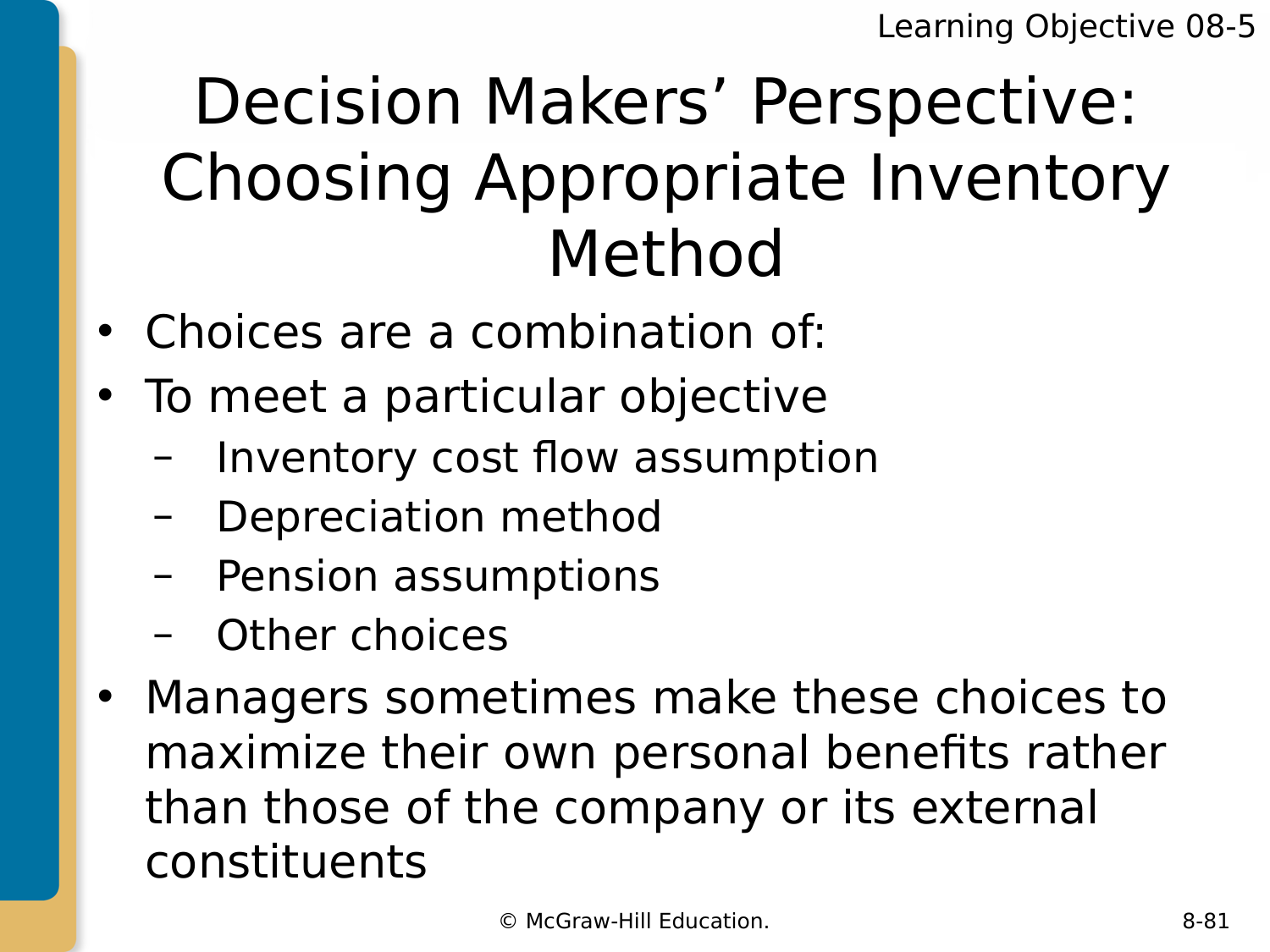

Learning Objective 08-5
# Decision Makers’ Perspective: Choosing Appropriate Inventory Method
Choices are a combination of:
To meet a particular objective
Inventory cost flow assumption
Depreciation method
Pension assumptions
Other choices
Managers sometimes make these choices to maximize their own personal benefits rather than those of the company or its external constituents